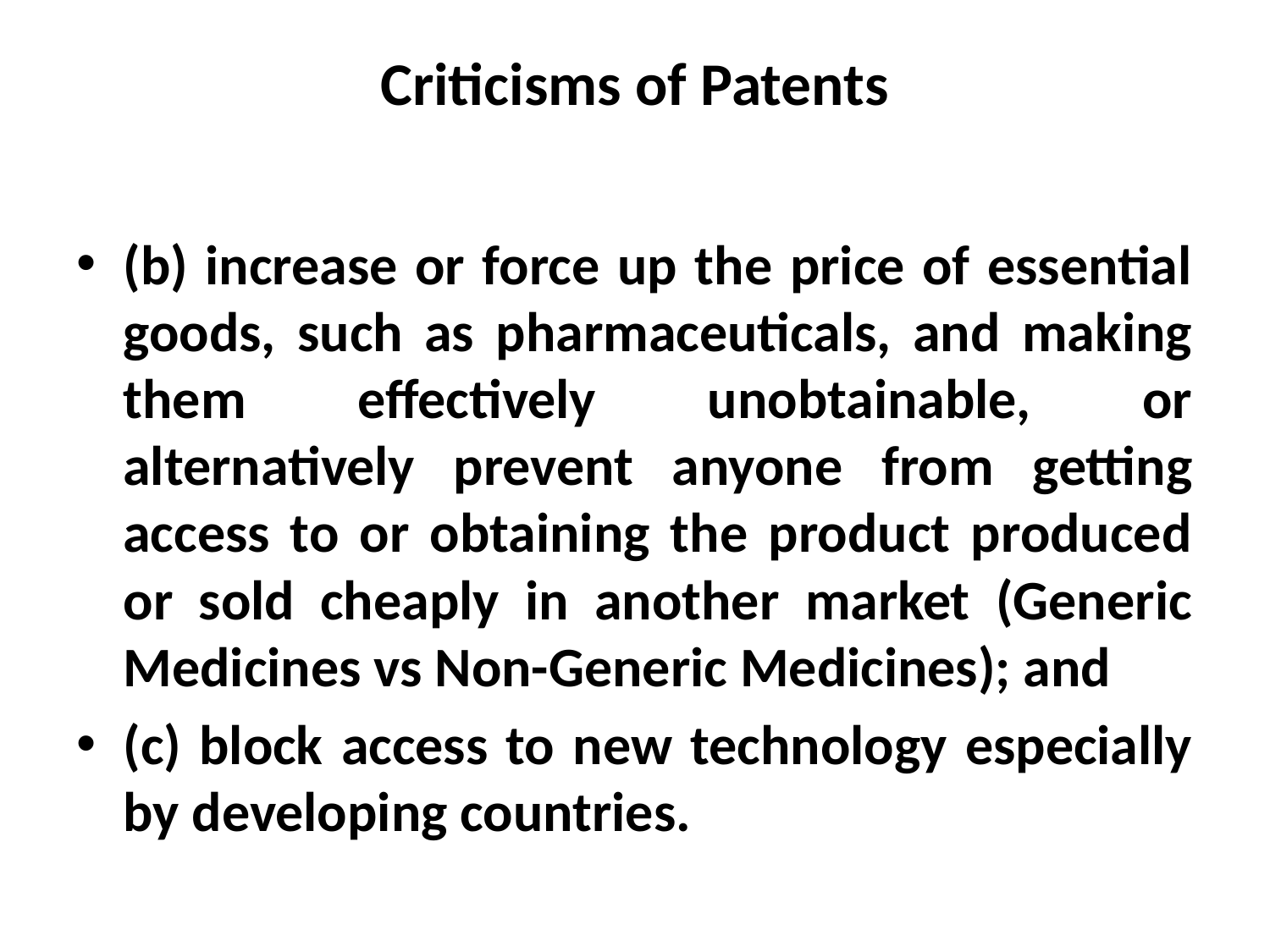

# Criticisms of Patents
(b) increase or force up the price of essential goods, such as pharmaceuticals, and making them effectively unobtainable, or alternatively prevent anyone from getting access to or obtaining the product produced or sold cheaply in another market (Generic Medicines vs Non-Generic Medicines); and
(c) block access to new technology especially by developing countries.